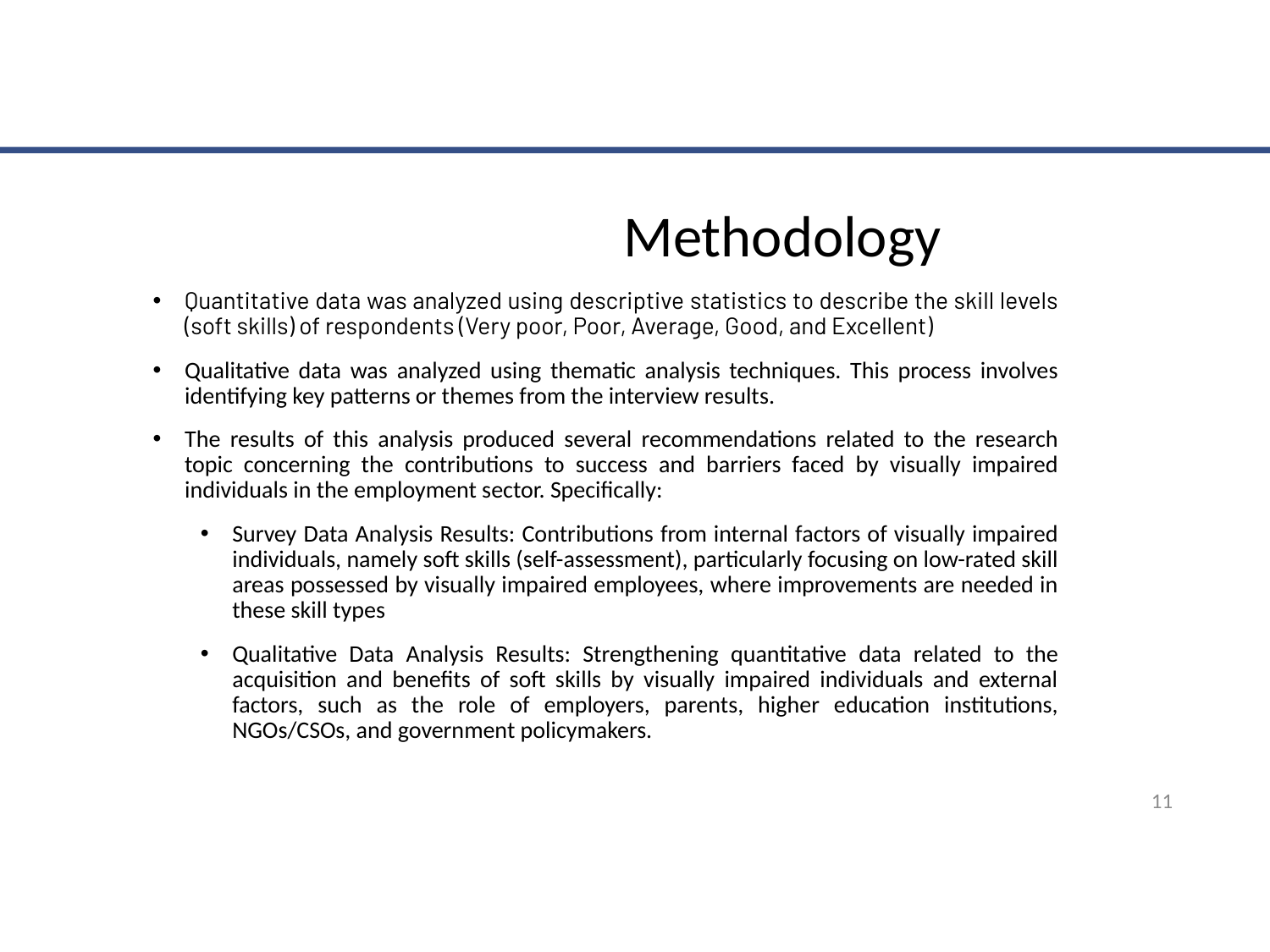

Methodology

Quantitative data was analyzed using descriptive statistics to describe the skill levels (soft skills) of respondents (Very poor, Poor, Average, Good, and Excellent)
Qualitative data was analyzed using thematic analysis techniques. This process involves identifying key patterns or themes from the interview results.
The results of this analysis produced several recommendations related to the research topic concerning the contributions to success and barriers faced by visually impaired individuals in the employment sector. Specifically:
Survey Data Analysis Results: Contributions from internal factors of visually impaired individuals, namely soft skills (self-assessment), particularly focusing on low-rated skill areas possessed by visually impaired employees, where improvements are needed in these skill types
Qualitative Data Analysis Results: Strengthening quantitative data related to the acquisition and benefits of soft skills by visually impaired individuals and external factors, such as the role of employers, parents, higher education institutions, NGOs/CSOs, and government policymakers.
11